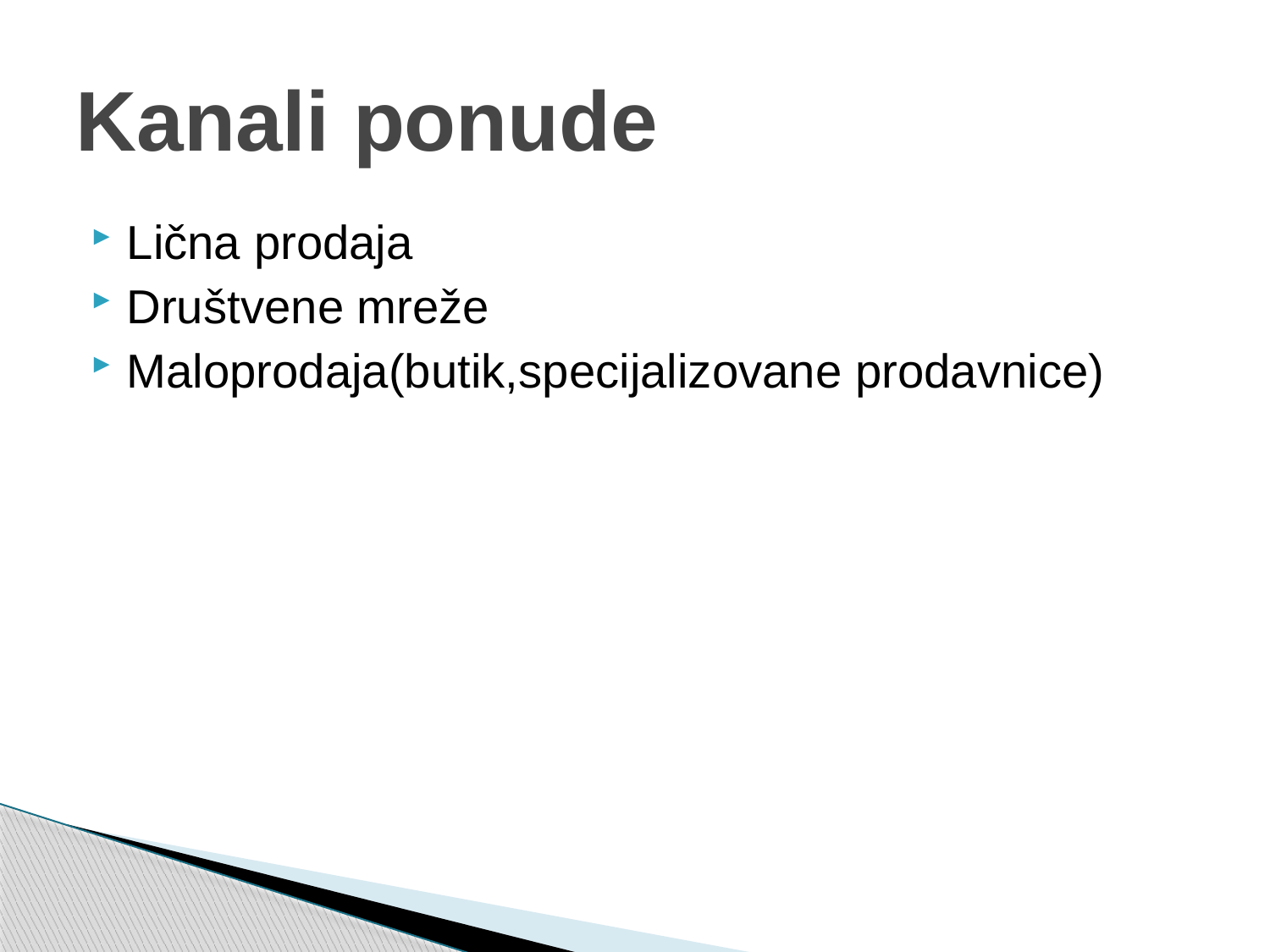

# Kanali ponude
Lična prodaja
Društvene mreže
Maloprodaja(butik,specijalizovane prodavnice)